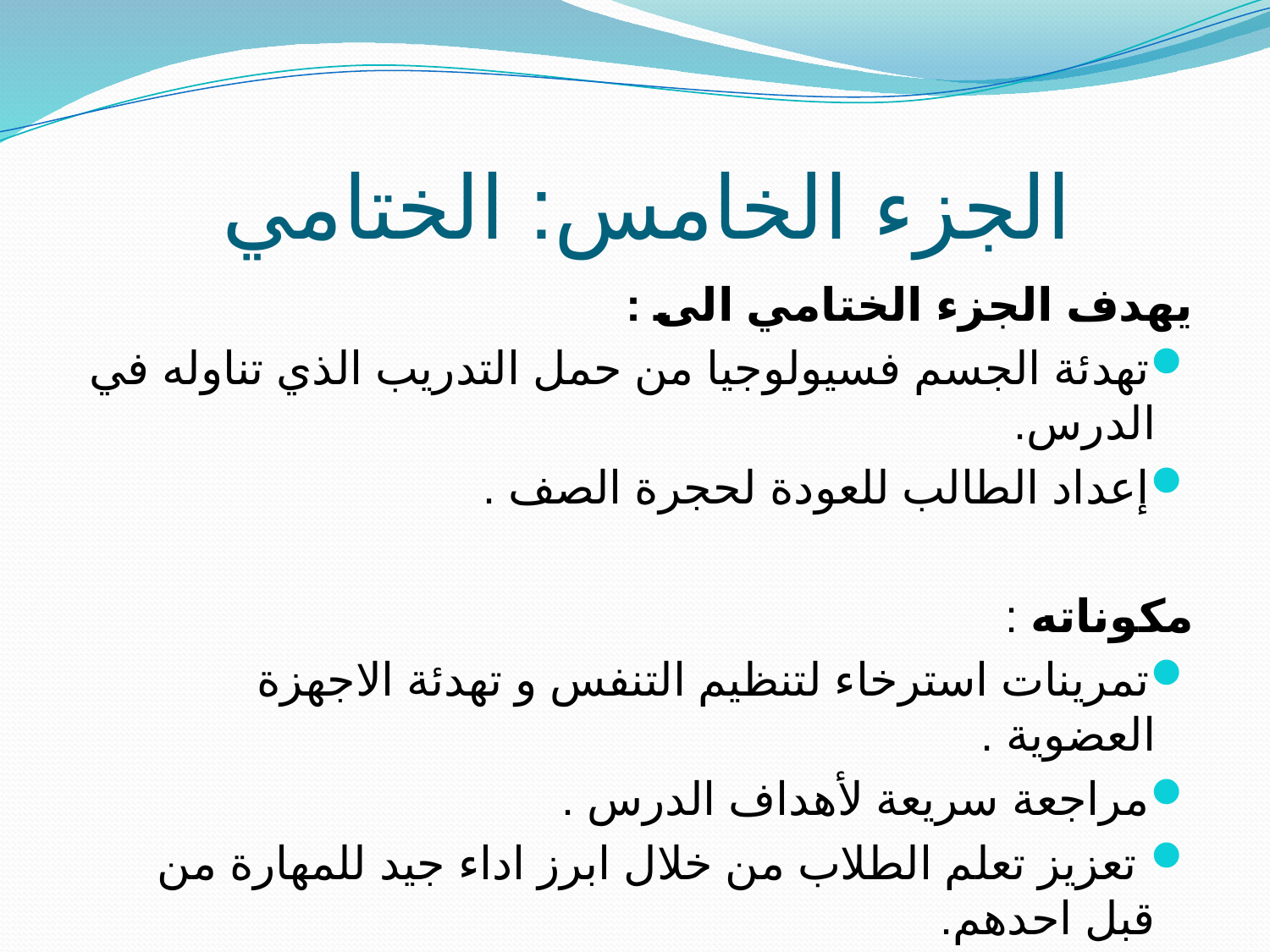

# الجزء الخامس: الختامي
يهدف الجزء الختامي الى :
تهدئة الجسم فسيولوجيا من حمل التدريب الذي تناوله في الدرس.
إعداد الطالب للعودة لحجرة الصف .

مكوناته :
تمرينات استرخاء لتنظيم التنفس و تهدئة الاجهزة العضوية .
مراجعة سريعة لأهداف الدرس .
 تعزيز تعلم الطلاب من خلال ابرز اداء جيد للمهارة من قبل احدهم.